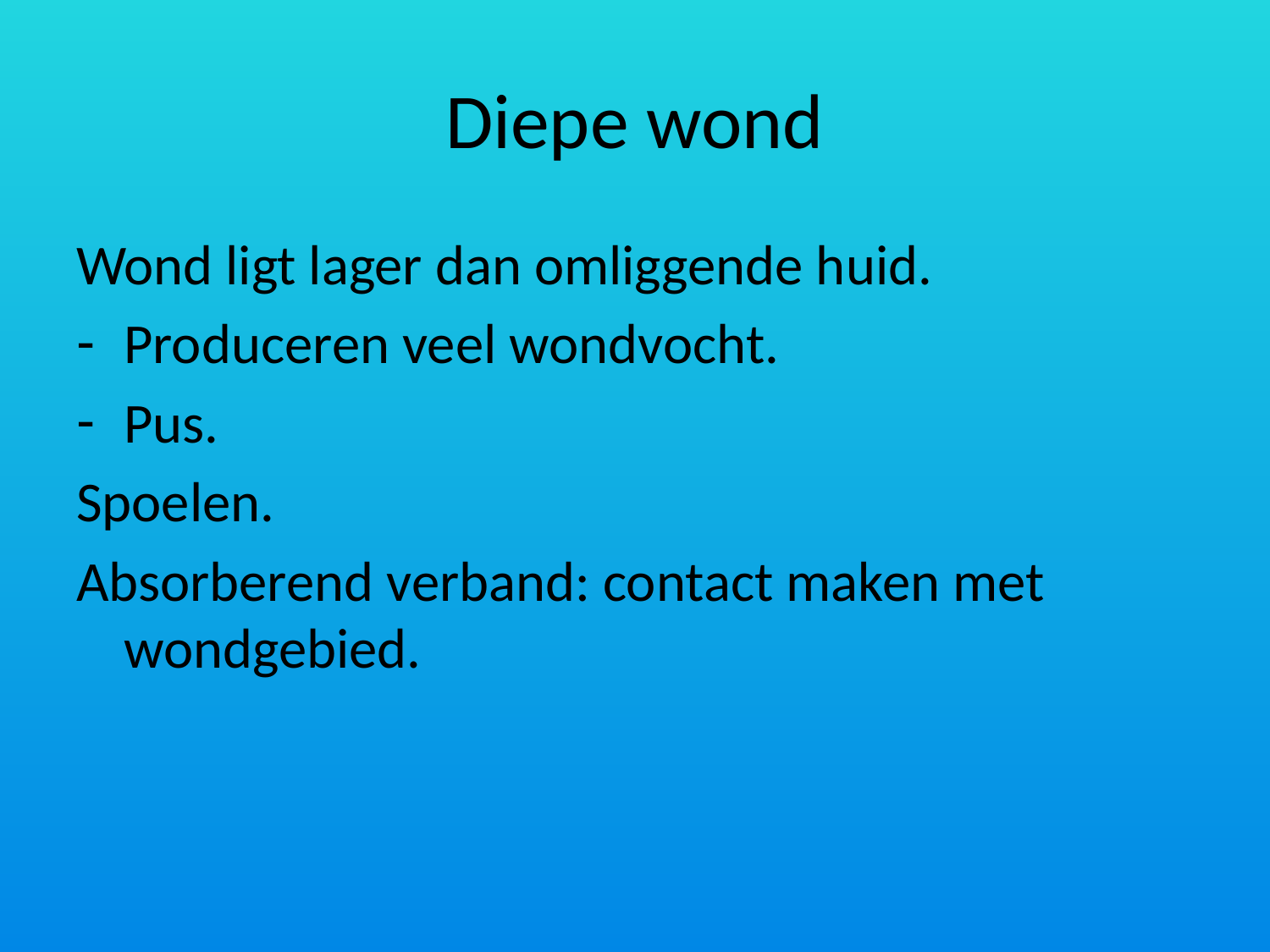

# Diepe wond
Wond ligt lager dan omliggende huid.
Produceren veel wondvocht.
Pus.
Spoelen.
Absorberend verband: contact maken met wondgebied.